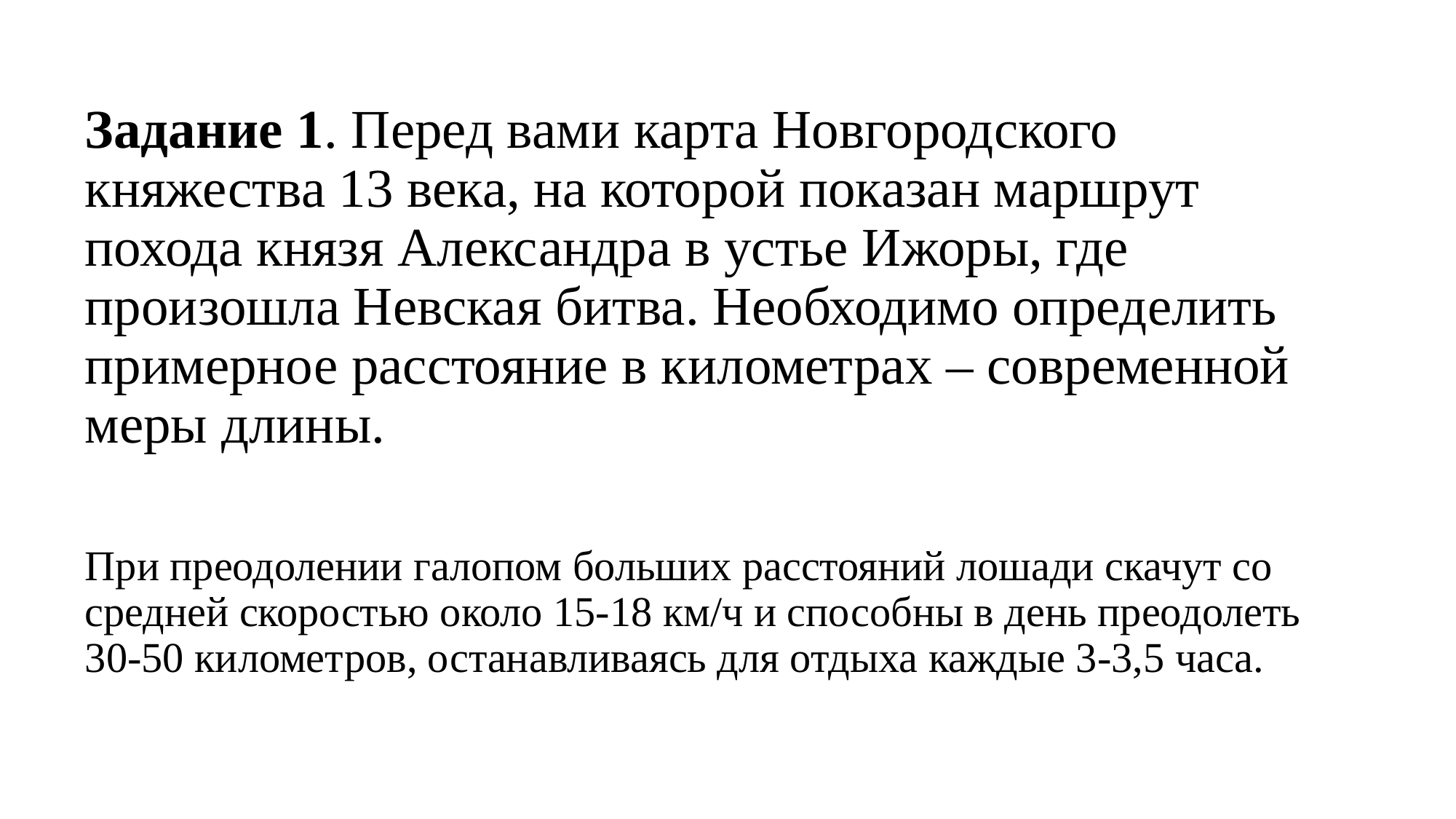

Задание 1. Перед вами карта Новгородского княжества 13 века, на которой показан маршрут похода князя Александра в устье Ижоры, где произошла Невская битва. Необходимо определить примерное расстояние в километрах – современной меры длины.

При преодолении галопом больших расстояний лошади скачут со средней скоростью около 15-18 км/ч и способны в день преодолеть 30-50 километров, останавливаясь для отдыха каждые 3-3,5 часа.